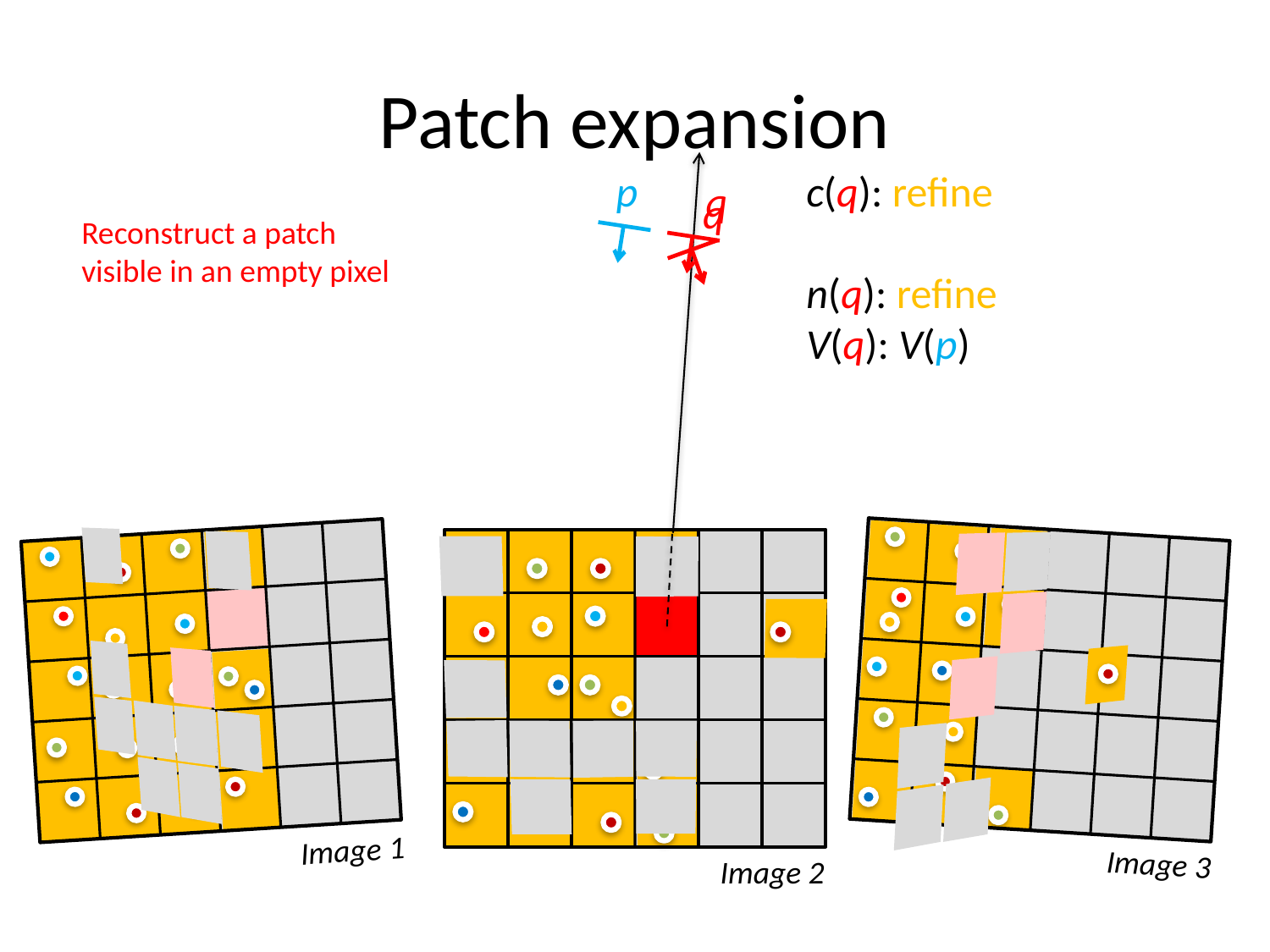

# Patch expansion
p
c(q): refine

n(q): refine
V(q): V(p)
q
q
Reconstruct a patch
visible in an empty pixel

Image 1

Image 2

Image 3